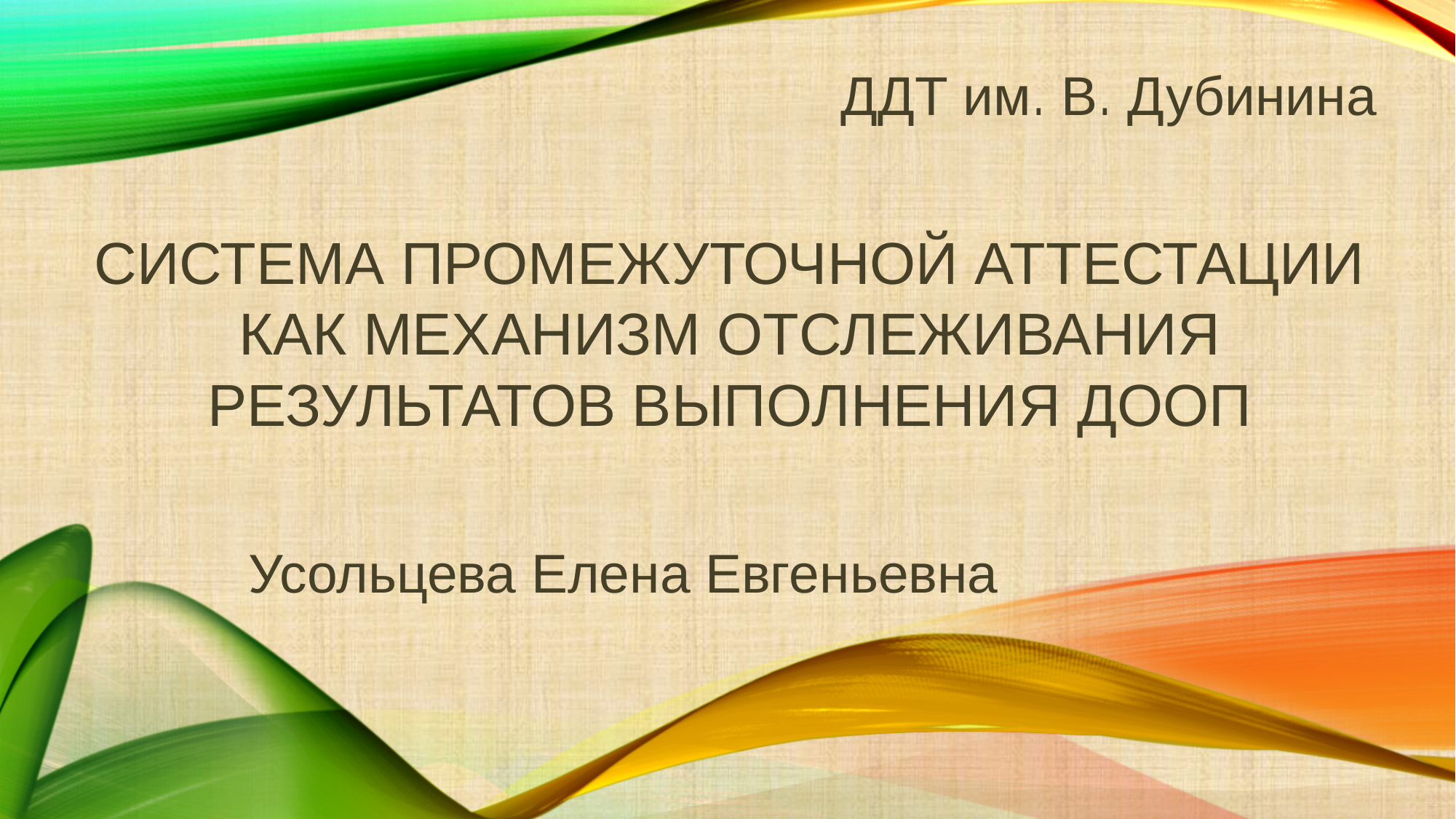

# ДДТ им. В. Дубинина
Система промежуточной аттестации как механизм отслеживания результатов выполнения ДООП

           Усольцева Елена Евгеньевна